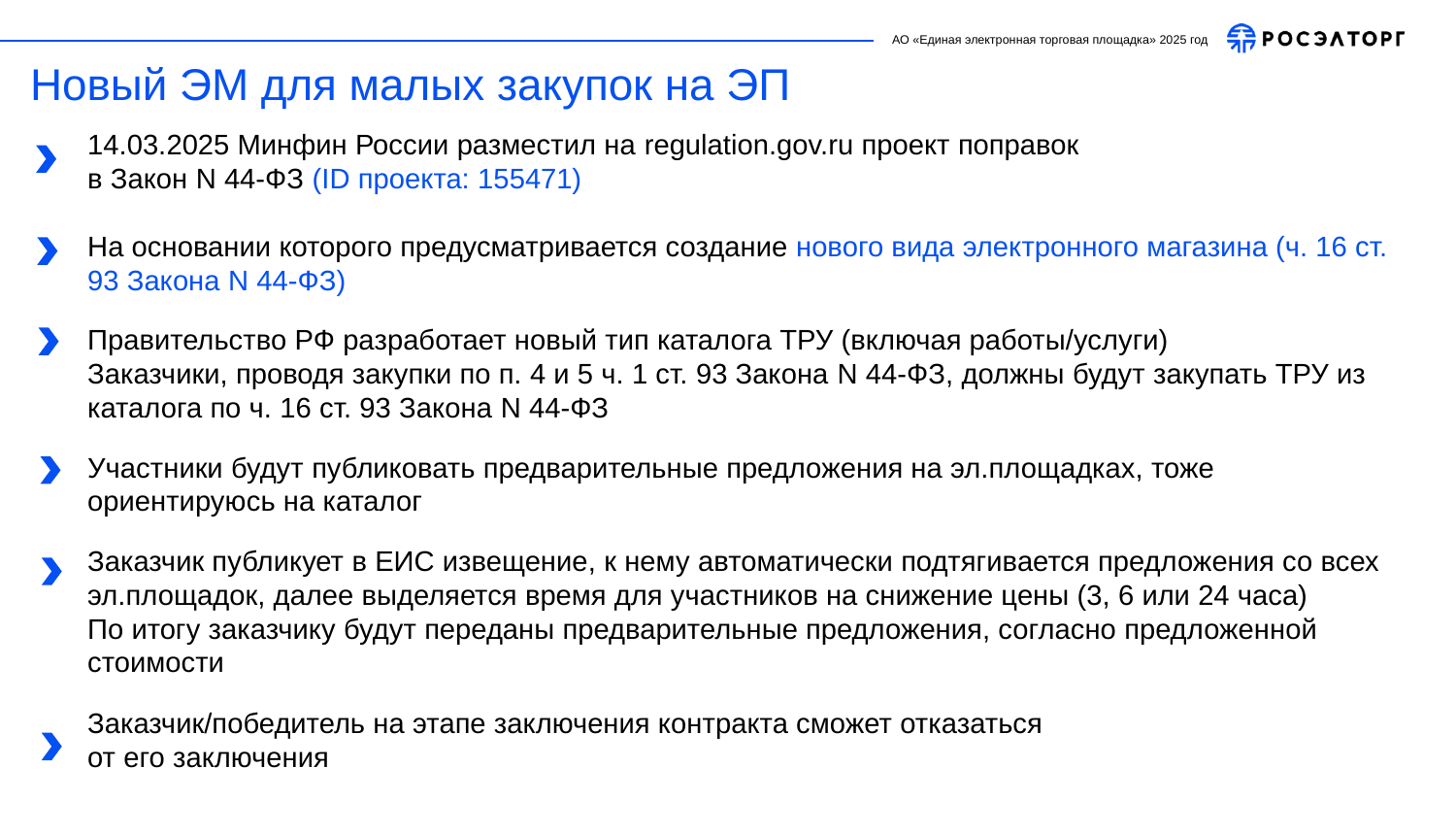

Новый ЭМ для малых закупок на ЭП
14.03.2025 Минфин России разместил на regulation.gov.ru проект поправок
в Закон N 44-ФЗ (ID проекта: 155471)

На основании которого предусматривается создание нового вида электронного магазина (ч. 16 ст. 93 Закона N 44-ФЗ)

Правительство РФ разработает новый тип каталога ТРУ (включая работы/услуги)
Заказчики, проводя закупки по п. 4 и 5 ч. 1 ст. 93 Закона N 44-ФЗ, должны будут закупать ТРУ из каталога по ч. 16 ст. 93 Закона N 44-ФЗ

Участники будут публиковать предварительные предложения на эл.площадках, тоже ориентируюсь на каталог

Заказчик публикует в ЕИС извещение, к нему автоматически подтягивается предложения со всех эл.площадок, далее выделяется время для участников на снижение цены (3, 6 или 24 часа)
По итогу заказчику будут переданы предварительные предложения, согласно предложенной стоимости

Заказчик/победитель на этапе заключения контракта сможет отказаться
от его заключения